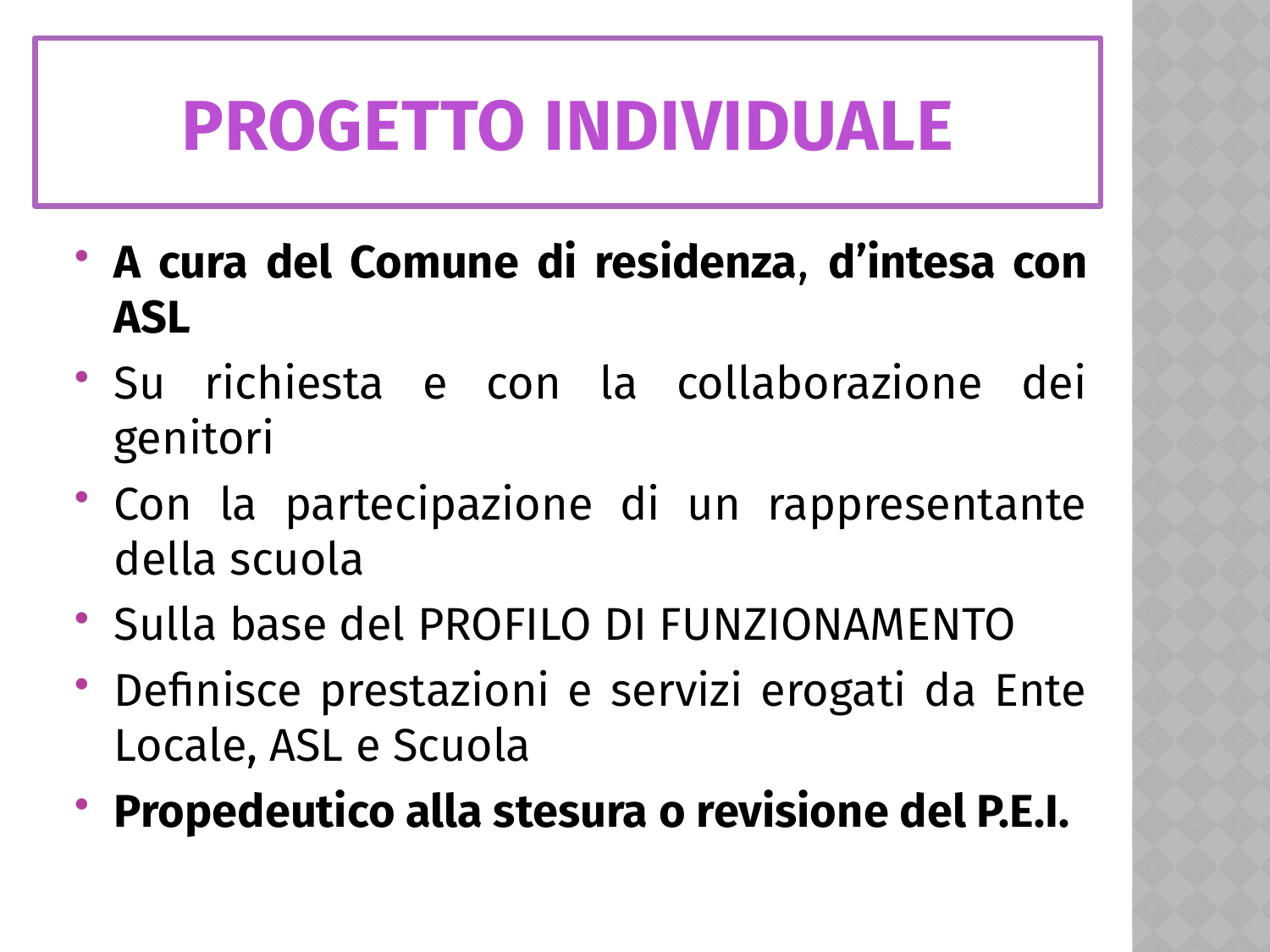

PROGETTO INDIVIDUALE
A cura del Comune di residenza, d’intesa con ASL
Su richiesta e con la collaborazione dei genitori
Con la partecipazione di un rappresentante della scuola
Sulla base del PROFILO DI FUNZIONAMENTO
Definisce prestazioni e servizi erogati da Ente Locale, ASL e Scuola
Propedeutico alla stesura o revisione del P.E.I.